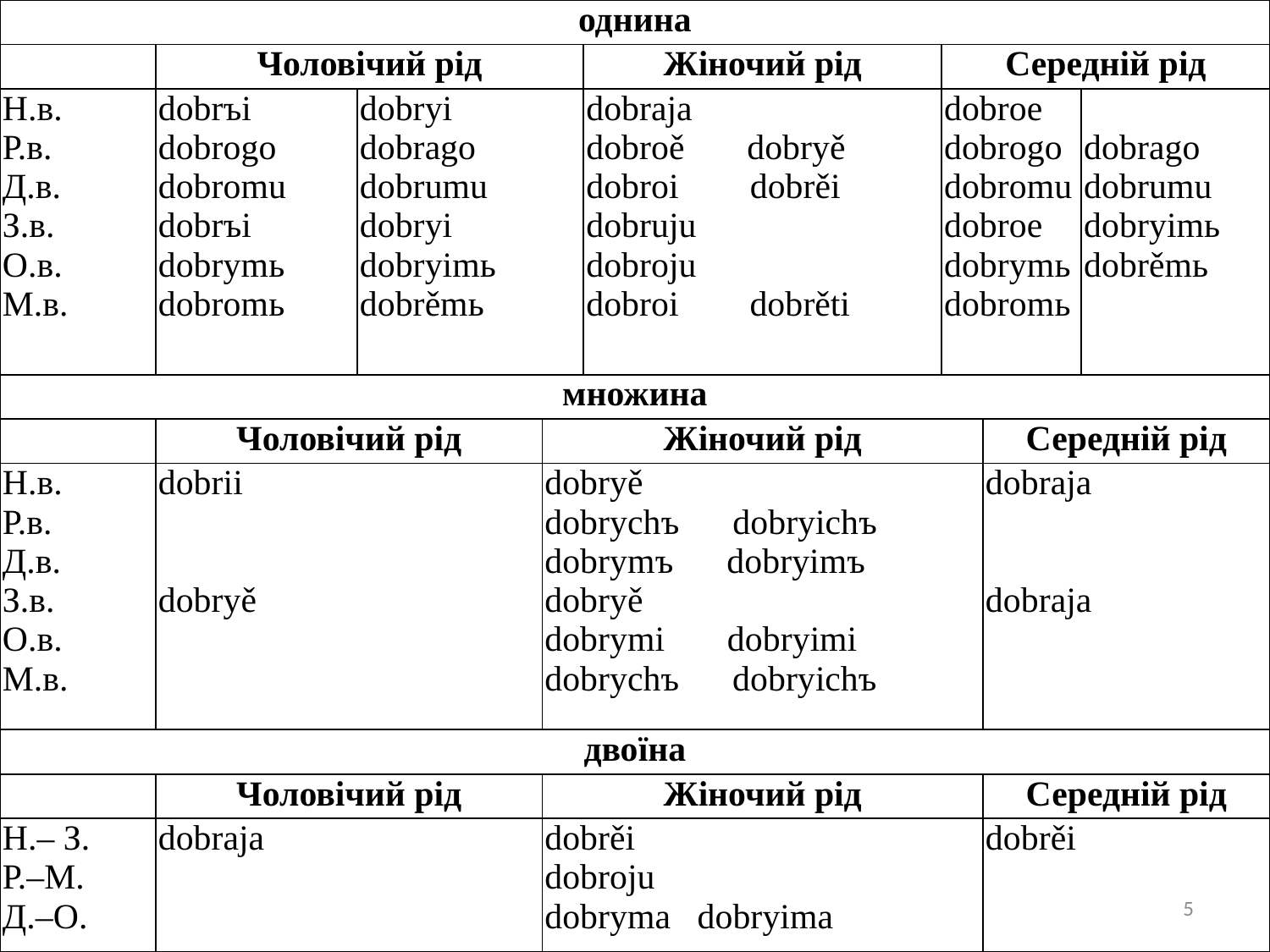

| однина |  |  |  |  |  |  |  |
| --- | --- | --- | --- | --- | --- | --- | --- |
|  | Чоловічий рід |  |  | Жіночий рід | Середній рід |  |  |
| Н.в. Р.в. Д.в. З.в. О.в. М.в. | dobrъi dobrogo dobromu dobrъi dobrymь dobromь | dobryi dobrago dobrumu dobryi dobryimь dobrěmь |  | dobraja dobroě dobryě dobroi dobrěi dobruju dobroju dobroi dobrěti | dobroe dobrogo dobromu dobroe dobrymь dobromь |  | dobrago dobrumu dobryimь dobrěmь |
| множина |  |  |  |  |  |  |  |
|  | Чоловічий рід |  | Жіночий рід |  |  | Середній рід |  |
| Н.в. Р.в. Д.в. З.в. О.в. М.в. | dobrii dobryě |  | dobryě dobrychъ dobryichъ dobrymъ dobryimъ dobryě dobrymi dobryimi dobrychъ dobryichъ |  |  | dobraja dobraja |  |
| двоїна |  |  |  |  |  |  |  |
|  | Чоловічий рід |  | Жіночий рід |  |  | Середній рід |  |
| Н.– З. Р.–М. Д.–О. | dobraja |  | dobrěi dobroju dobryma dobryima |  |  | dobrěi |  |
5